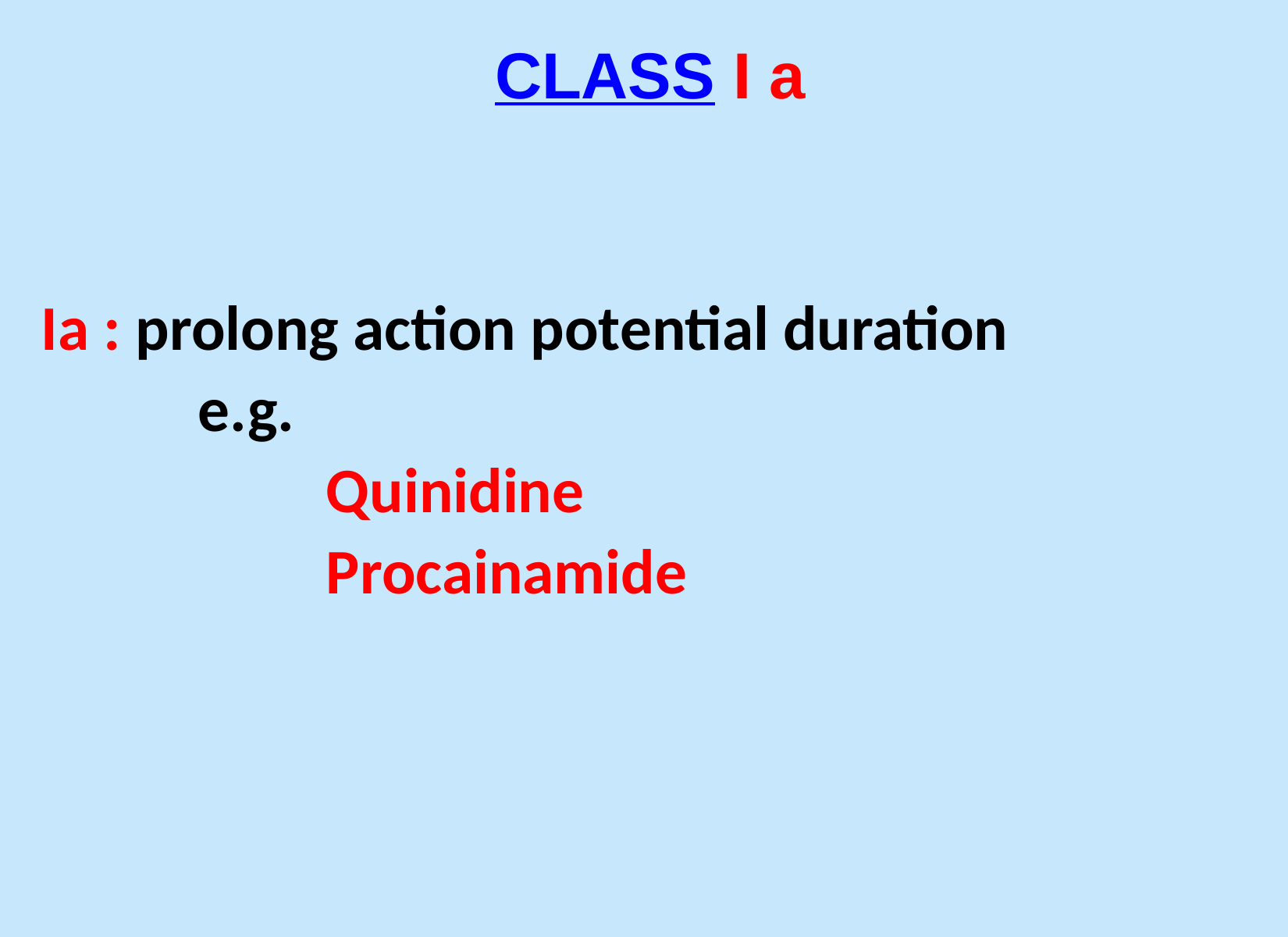

CLASS I a

  Ia : prolong action potential duration
             e.g.
                      Quinidine
                      Procainamide